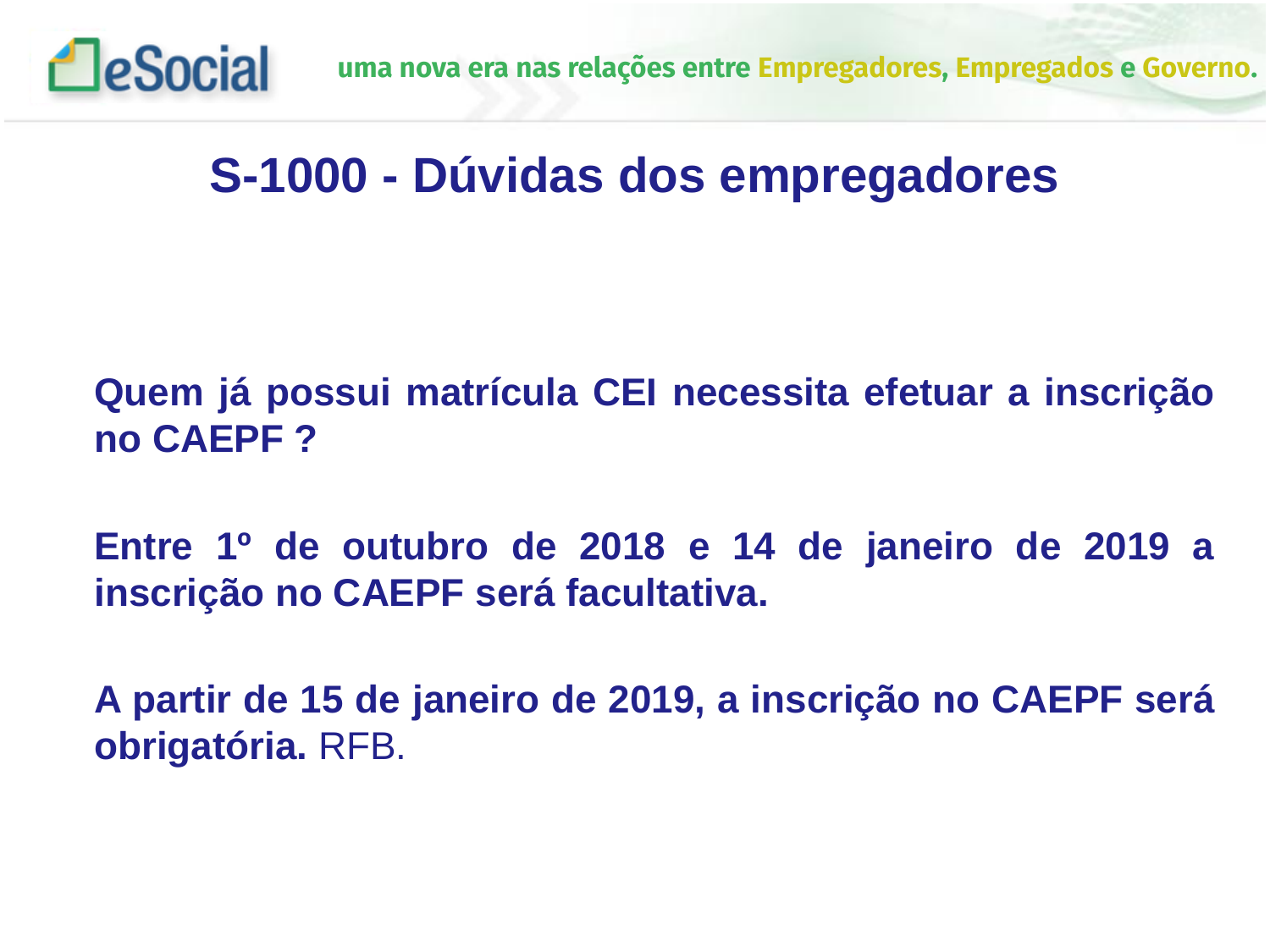

S-1000 - Dúvidas dos empregadores

Quem já possui matrícula CEI necessita efetuar a inscrição no CAEPF ?

Entre 1º de outubro de 2018 e 14 de janeiro de 2019 a inscrição no CAEPF será facultativa.

A partir de 15 de janeiro de 2019, a inscrição no CAEPF será obrigatória. RFB.